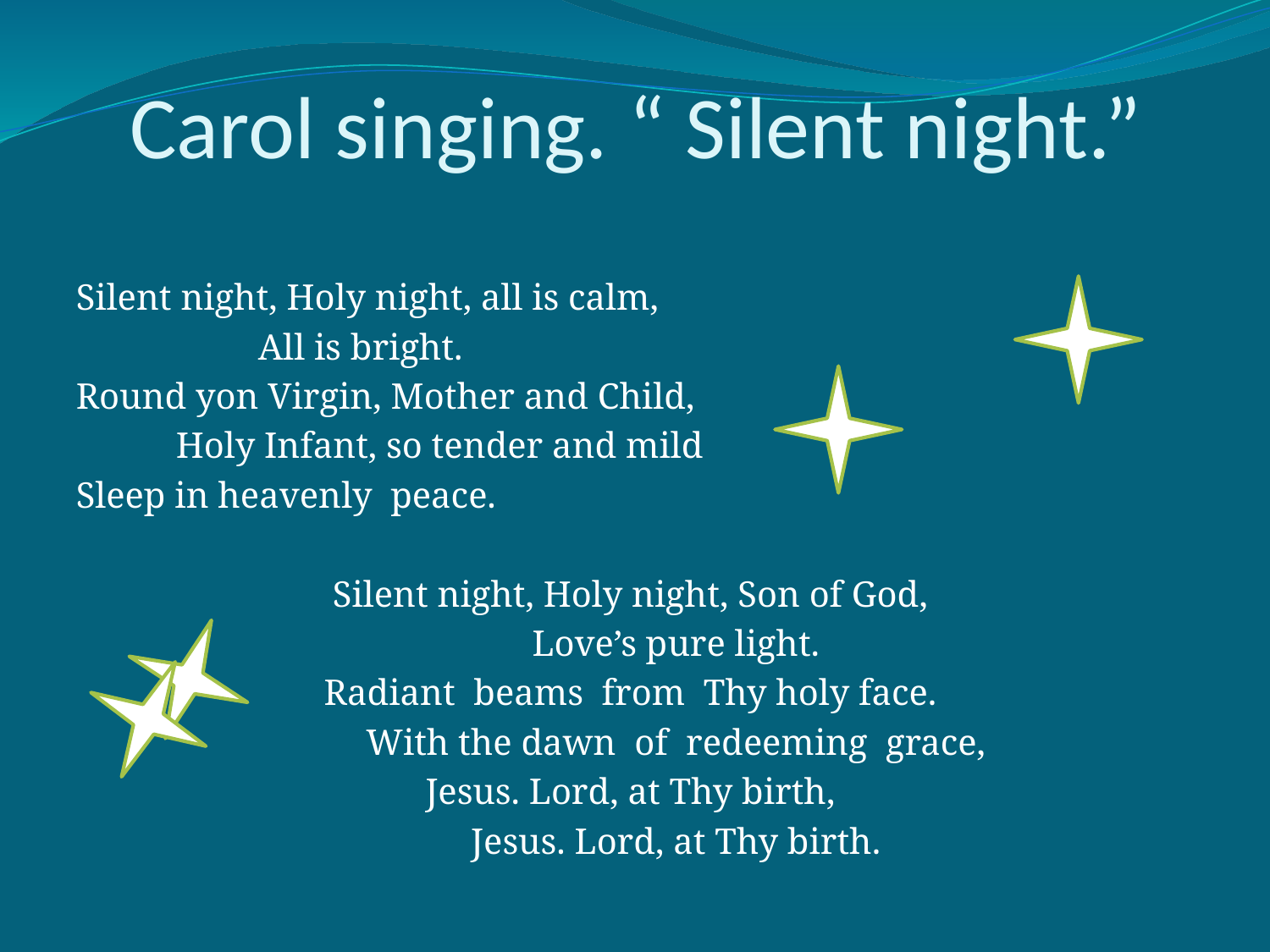

# Carol singing. “ Silent night.”
Silent night, Holy night, all is calm,
                    All is bright.
Round yon Virgin, Mother and Child,
           Holy Infant, so tender and mild
Sleep in heavenly  peace.

Silent night, Holy night, Son of God,
          Love’s pure light.
Radiant  beams  from  Thy holy face.
          With the dawn  of  redeeming  grace,
Jesus. Lord, at Thy birth,
         Jesus. Lord, at Thy birth.